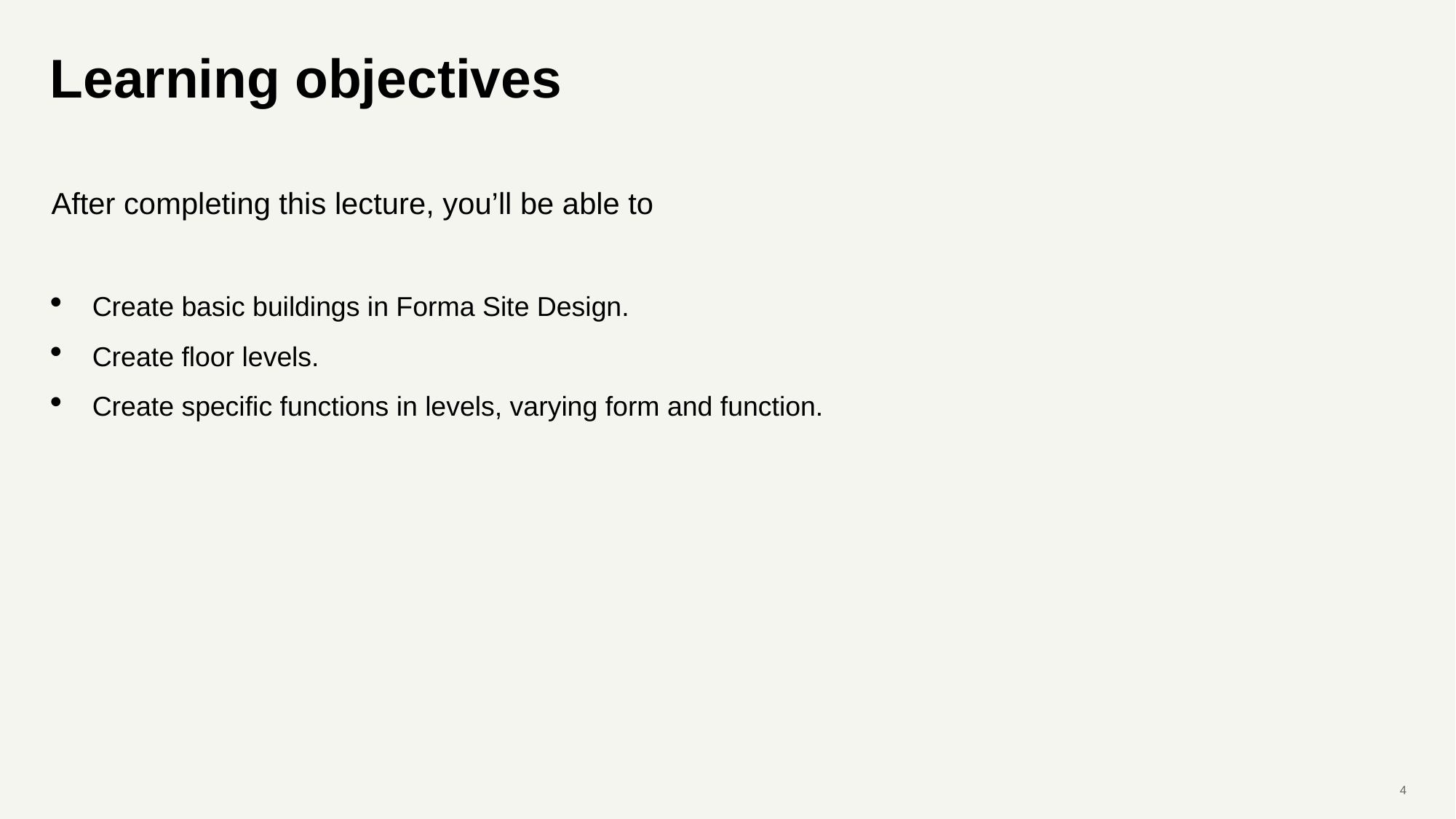

# Learning objectives
After completing this lecture, you’ll be able to

Create basic buildings in Forma Site Design.
Create floor levels.
Create specific functions in levels, varying form and function.
4